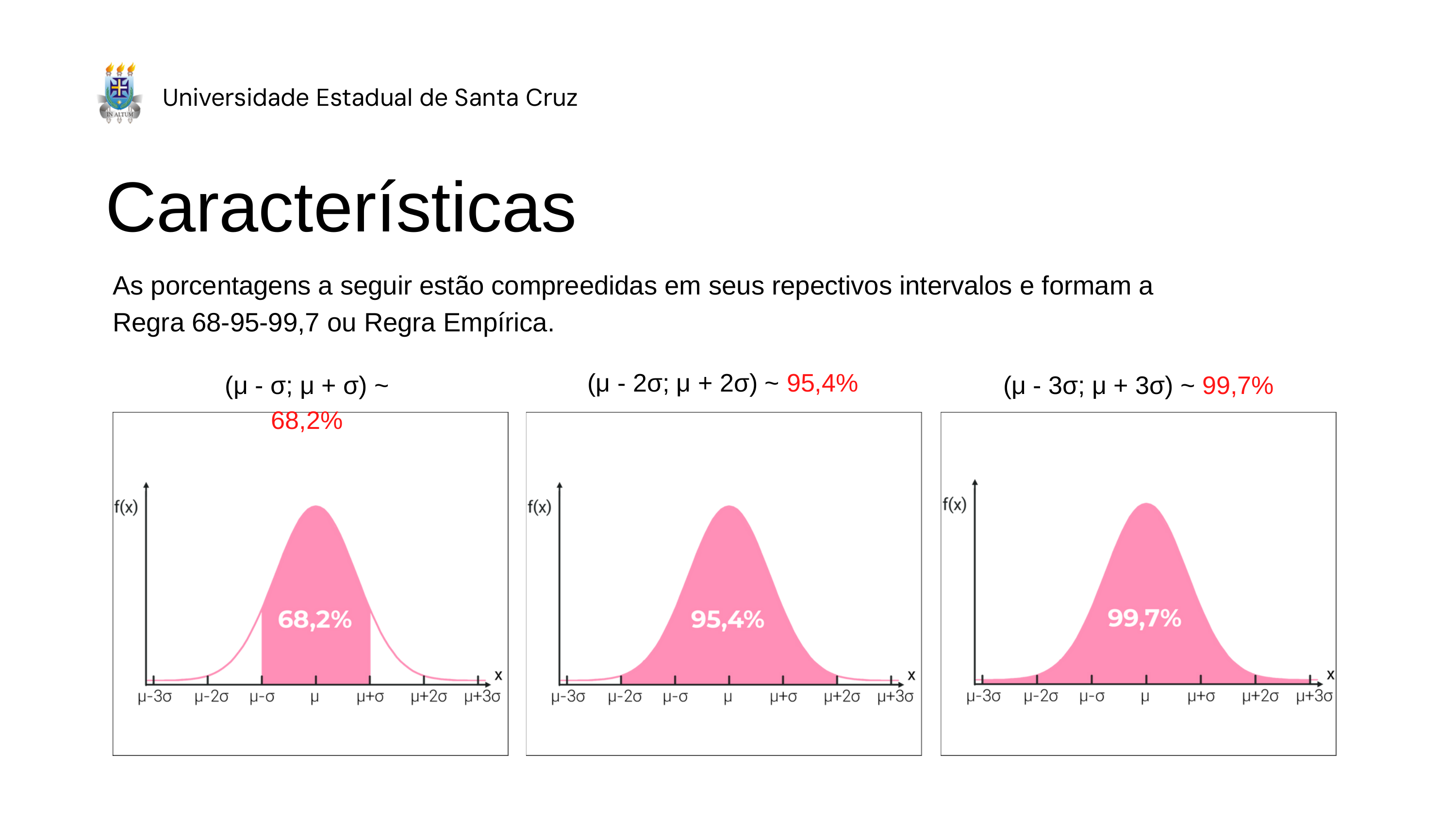

Universidade Estadual de Santa Cruz
Características
As porcentagens a seguir estão compreedidas em seus repectivos intervalos e formam a Regra 68-95-99,7 ou Regra Empírica.
(μ - 2σ; μ + 2σ) ~ 95,4%
(μ - σ; μ + σ) ~ 68,2%
(μ - 3σ; μ + 3σ) ~ 99,7%